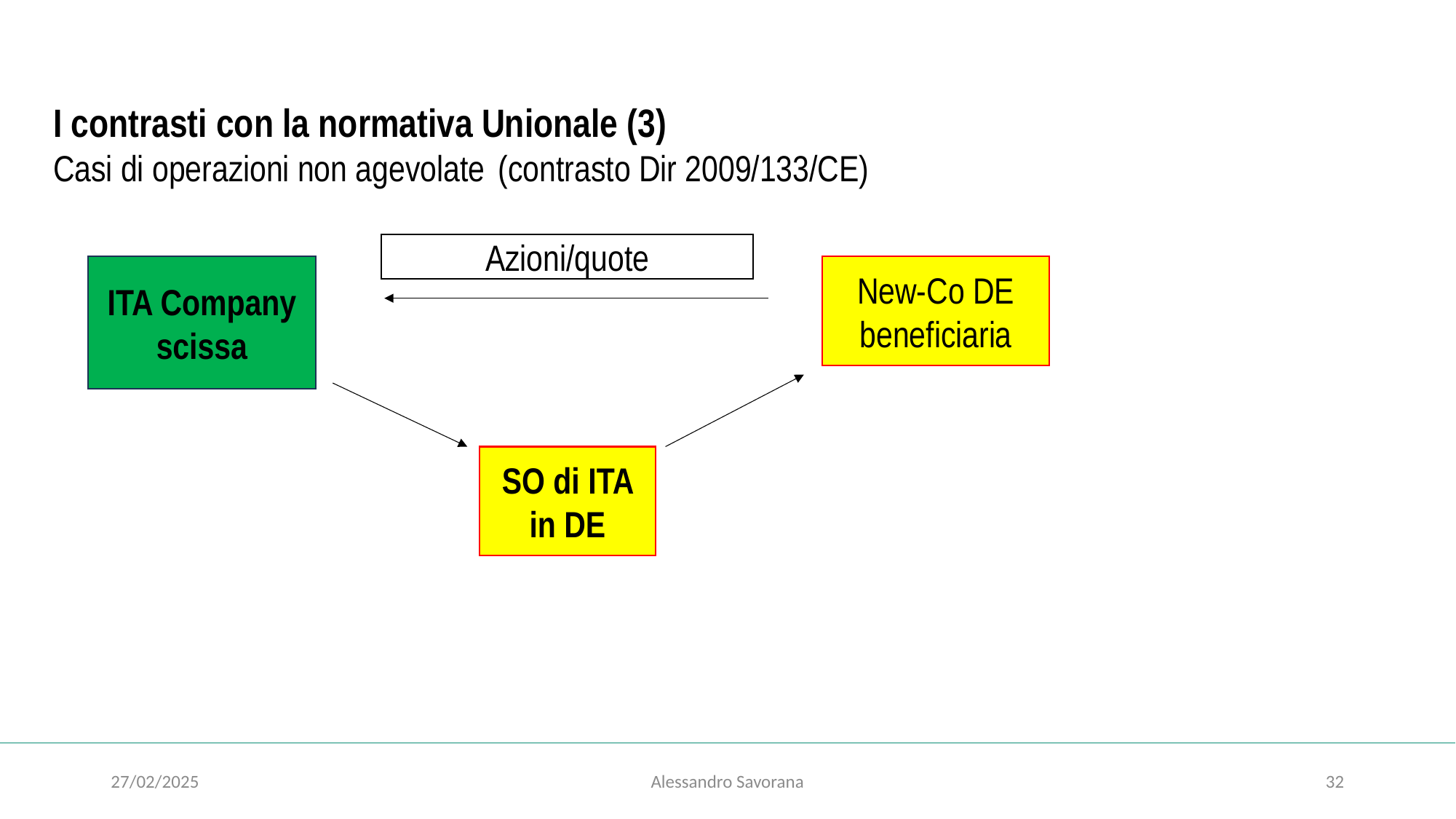

#
I contrasti con la normativa Unionale (3)
Casi di operazioni non agevolate	 (contrasto Dir 2009/133/CE)

Azioni/quote
ITA Company
scissa
New-Co DE
beneficiaria
SO di ITA in DE
27/02/2025
Alessandro Savorana
32